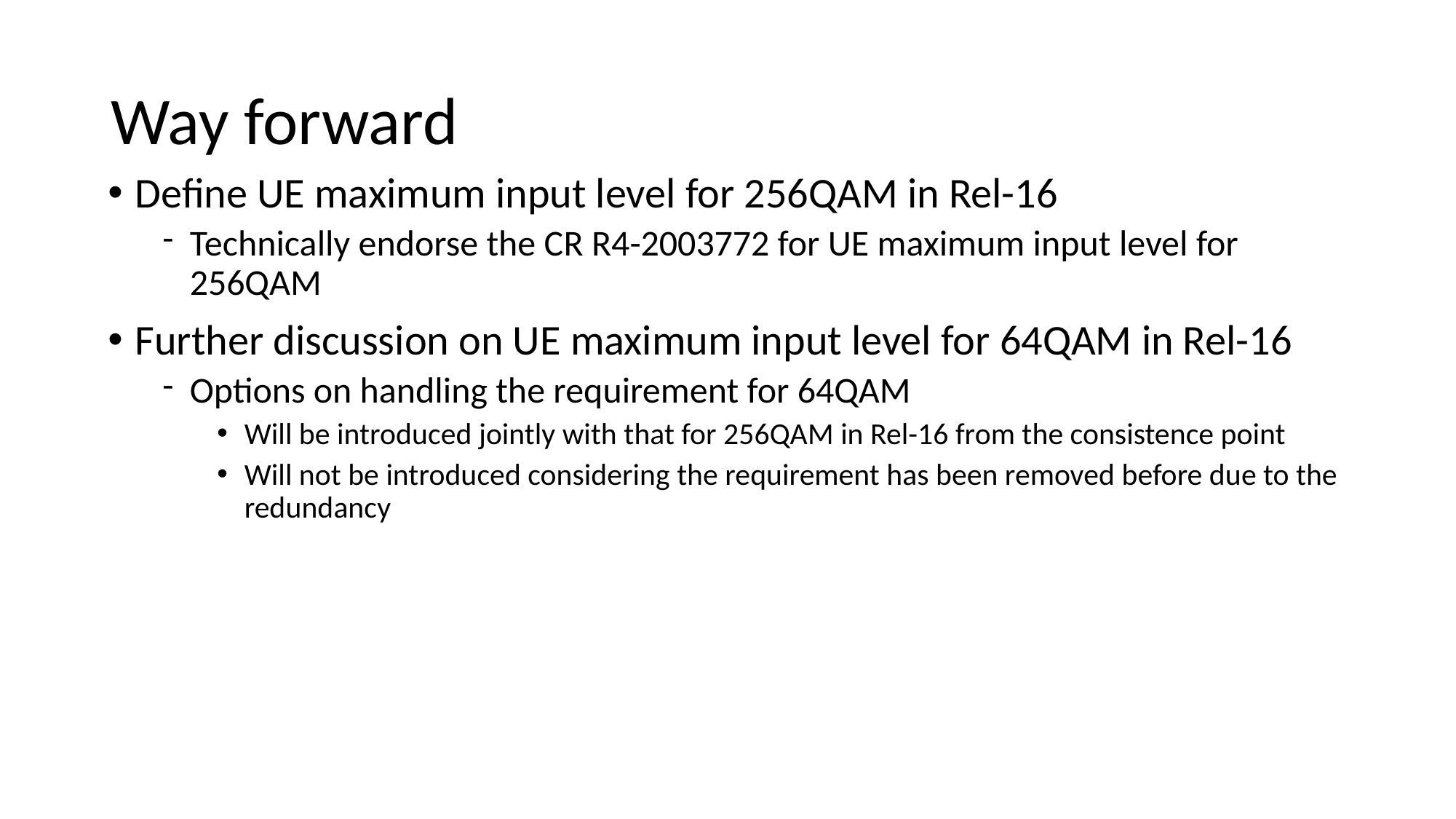

# Way forward
Define UE maximum input level for 256QAM in Rel-16
Technically endorse the CR R4-2003772 for UE maximum input level for 256QAM
Further discussion on UE maximum input level for 64QAM in Rel-16
Options on handling the requirement for 64QAM
Will be introduced jointly with that for 256QAM in Rel-16 from the consistence point
Will not be introduced considering the requirement has been removed before due to the redundancy